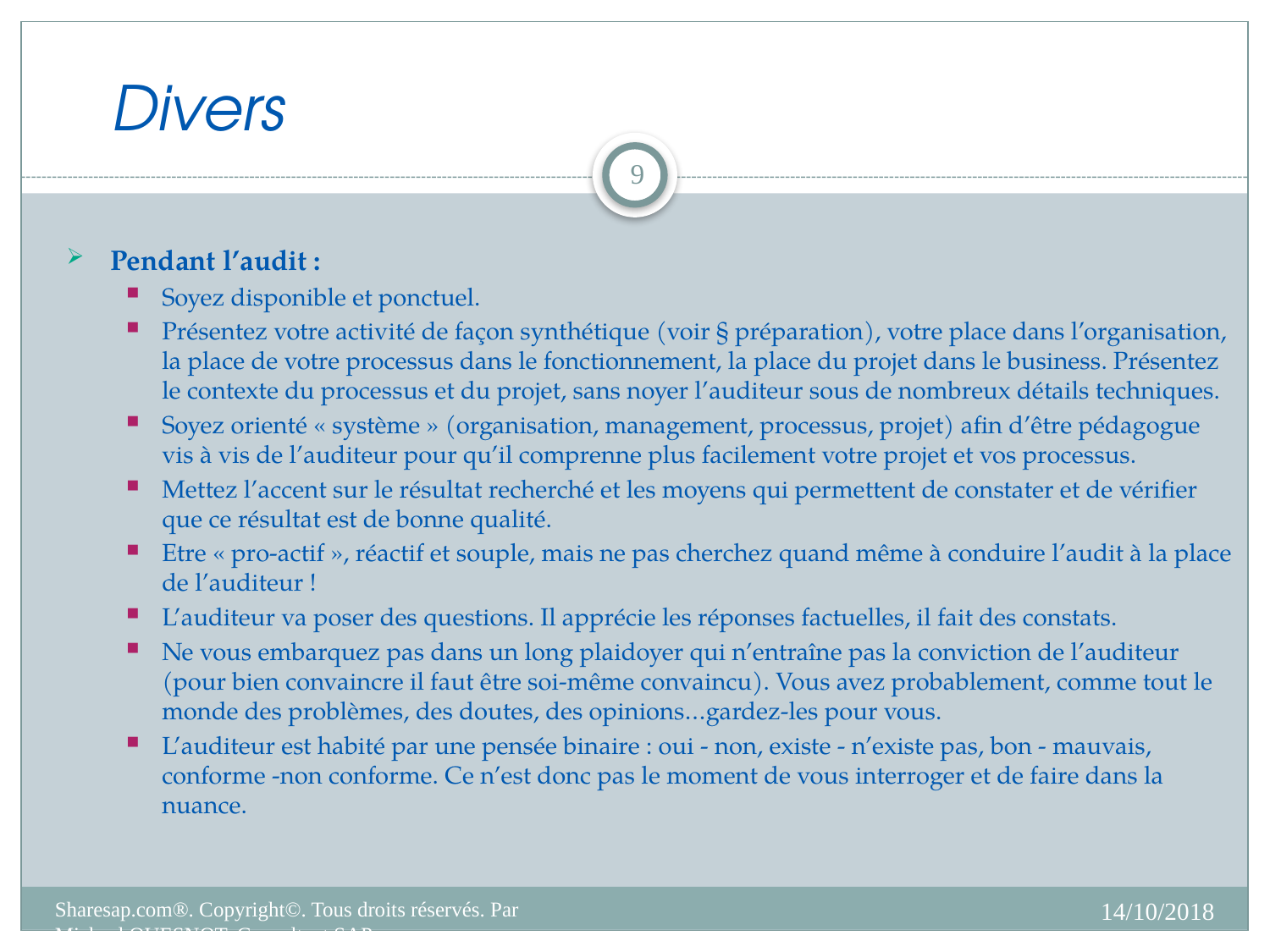

Divers
9
Pendant l’audit :
Soyez disponible et ponctuel.
Présentez votre activité de façon synthétique (voir § préparation), votre place dans l’organisation, la place de votre processus dans le fonctionnement, la place du projet dans le business. Présentez le contexte du processus et du projet, sans noyer l’auditeur sous de nombreux détails techniques.
Soyez orienté « système » (organisation, management, processus, projet) afin d’être pédagogue vis à vis de l’auditeur pour qu’il comprenne plus facilement votre projet et vos processus.
Mettez l’accent sur le résultat recherché et les moyens qui permettent de constater et de vérifier que ce résultat est de bonne qualité.
Etre « pro-actif », réactif et souple, mais ne pas cherchez quand même à conduire l’audit à la place de l’auditeur !
L’auditeur va poser des questions. Il apprécie les réponses factuelles, il fait des constats.
Ne vous embarquez pas dans un long plaidoyer qui n’entraîne pas la conviction de l’auditeur (pour bien convaincre il faut être soi-même convaincu). Vous avez probablement, comme tout le monde des problèmes, des doutes, des opinions…gardez-les pour vous.
L’auditeur est habité par une pensée binaire : oui - non, existe - n’existe pas, bon - mauvais, conforme -non conforme. Ce n’est donc pas le moment de vous interroger et de faire dans la nuance.
14/10/2018
Sharesap.com®. Copyright©. Tous droits réservés. Par Mickael QUESNOT, Consultant SAP